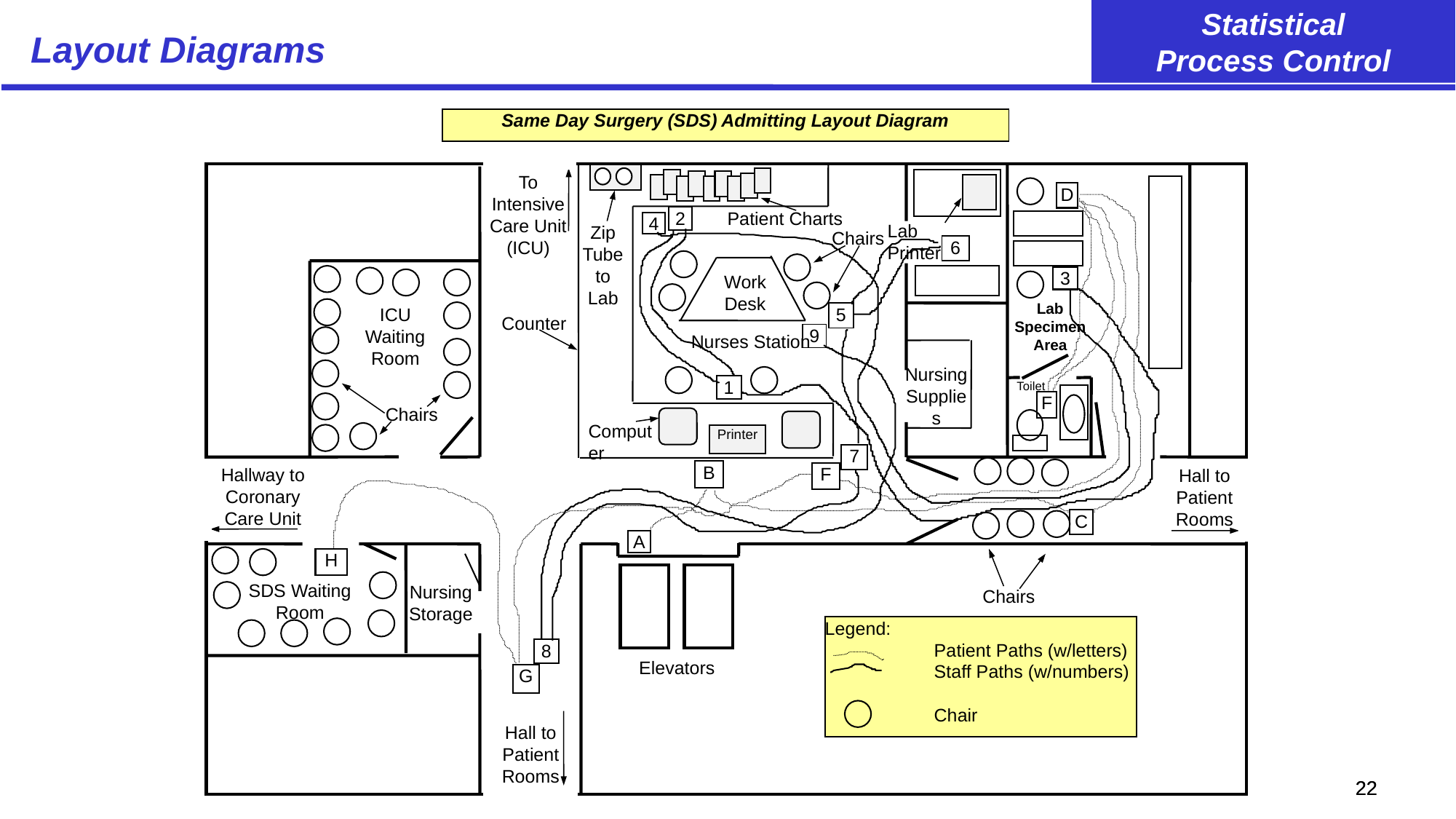

# Layout Diagrams
Same Day Surgery (SDS) Admitting Layout Diagram

To Intensive Care Unit (ICU)

D

2
Patient Charts

4
Lab Printer
Zip Tube to Lab
Chairs

6

3

Work Desk

Lab Specimen Area

5

ICU Waiting Room
Counter
9

Nurses Station

Nursing Supplies

1

Toilet

F

Chairs

Computer

Printer

7

B
F
Hallway to Coronary Care Unit
Hall to Patient Rooms

C

A

H

SDS Waiting Room
Nursing Storage

Chairs

Legend:
	Patient Paths (w/letters)
	Staff Paths (w/numbers)

	Chair

8

Elevators

G

Hall to Patient Rooms